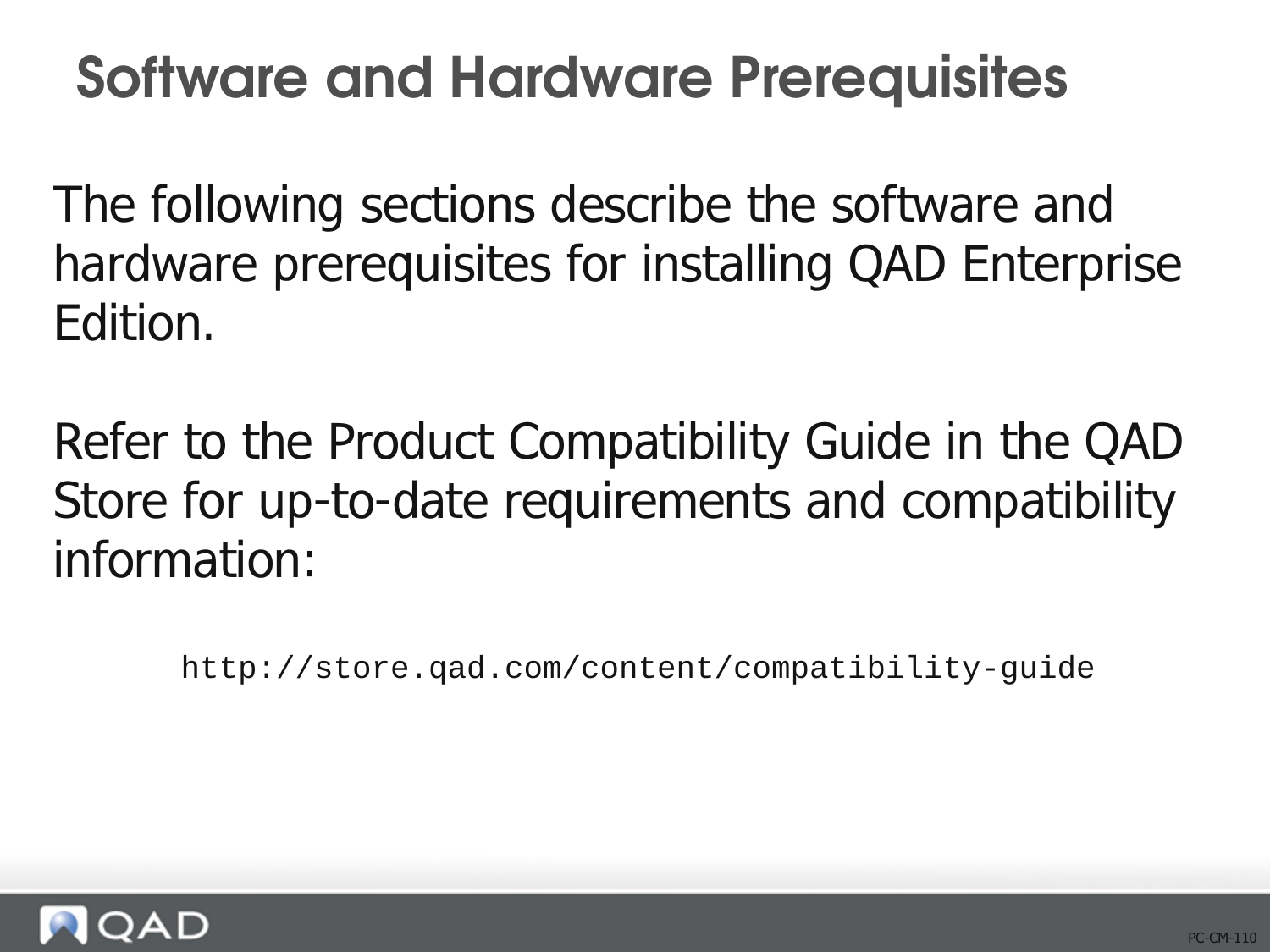

# Software and Hardware Prerequisites
The following sections describe the software and hardware prerequisites for installing QAD Enterprise Edition.

Refer to the Product Compatibility Guide in the QAD Store for up-to-date requirements and compatibility information:

	http://store.qad.com/content/compatibility-guide
PC-CM-110